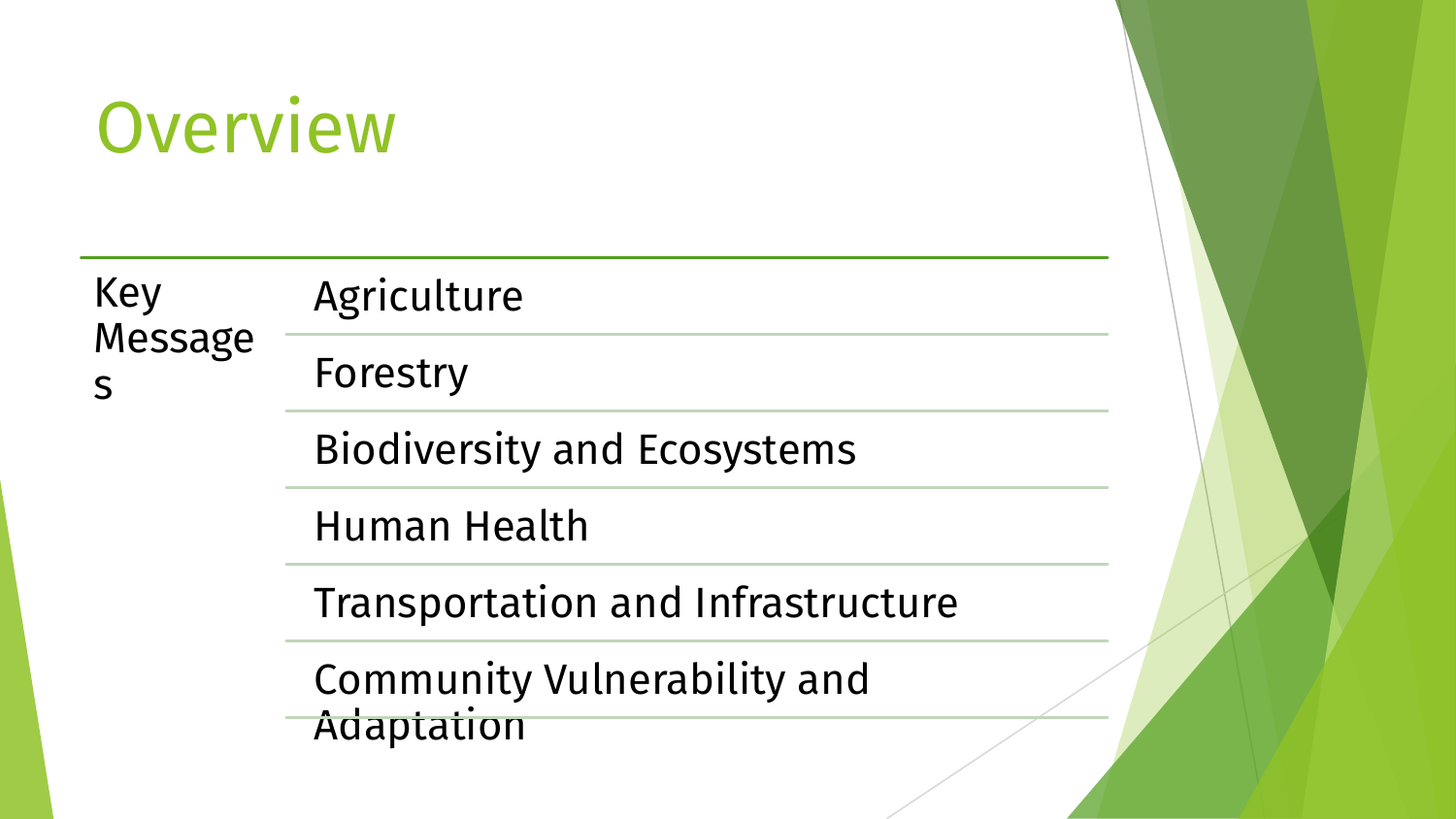

# Overview

Key Messages

Agriculture

Forestry

Biodiversity and Ecosystems

Human Health

Transportation and Infrastructure

Community Vulnerability and Adaptation